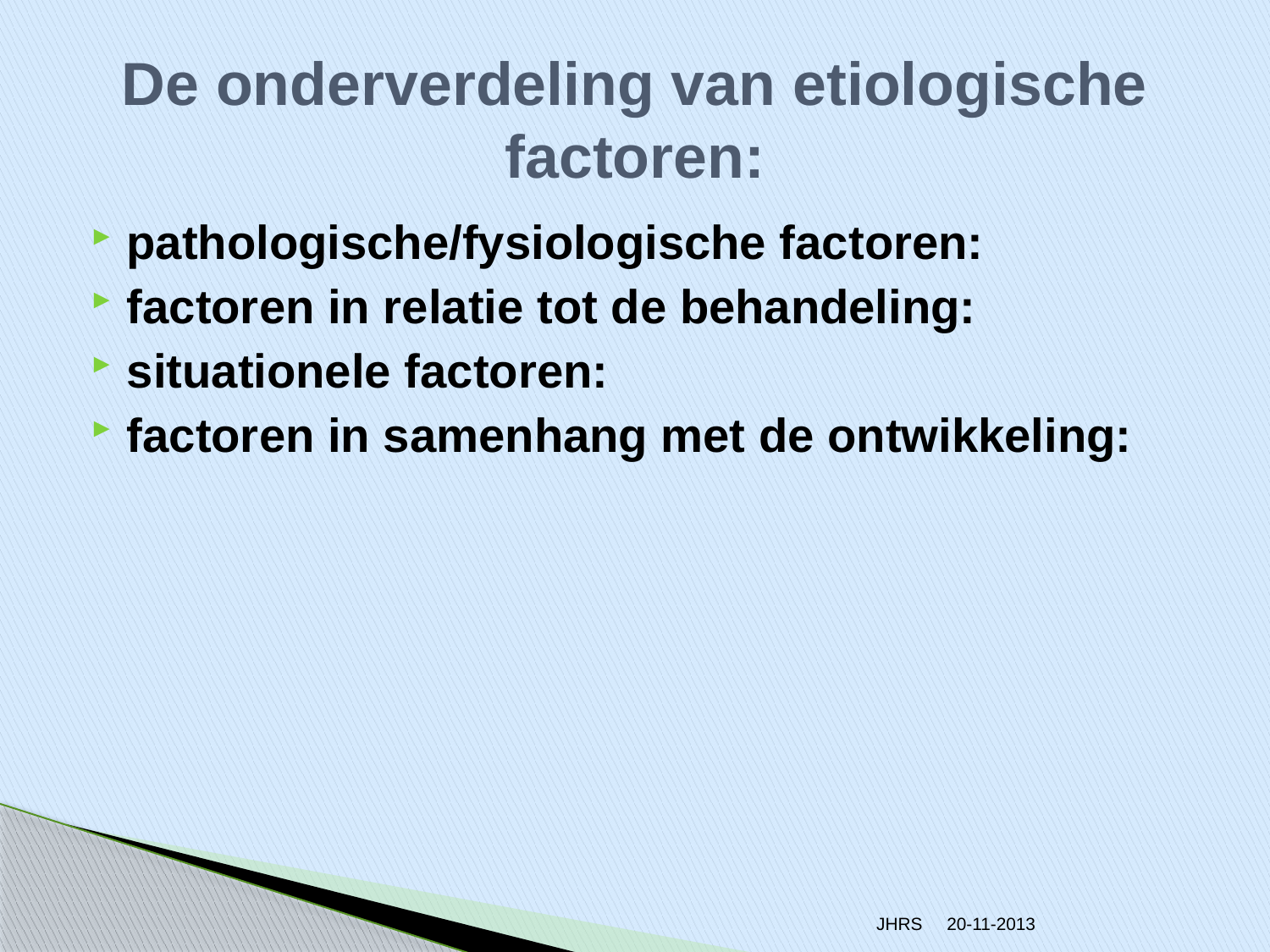

# De onderverdeling van etiologische factoren:
pathologische/fysiologische factoren:
factoren in relatie tot de behandeling:
situationele factoren:
factoren in samenhang met de ontwikkeling:

JHRS
20-11-2013